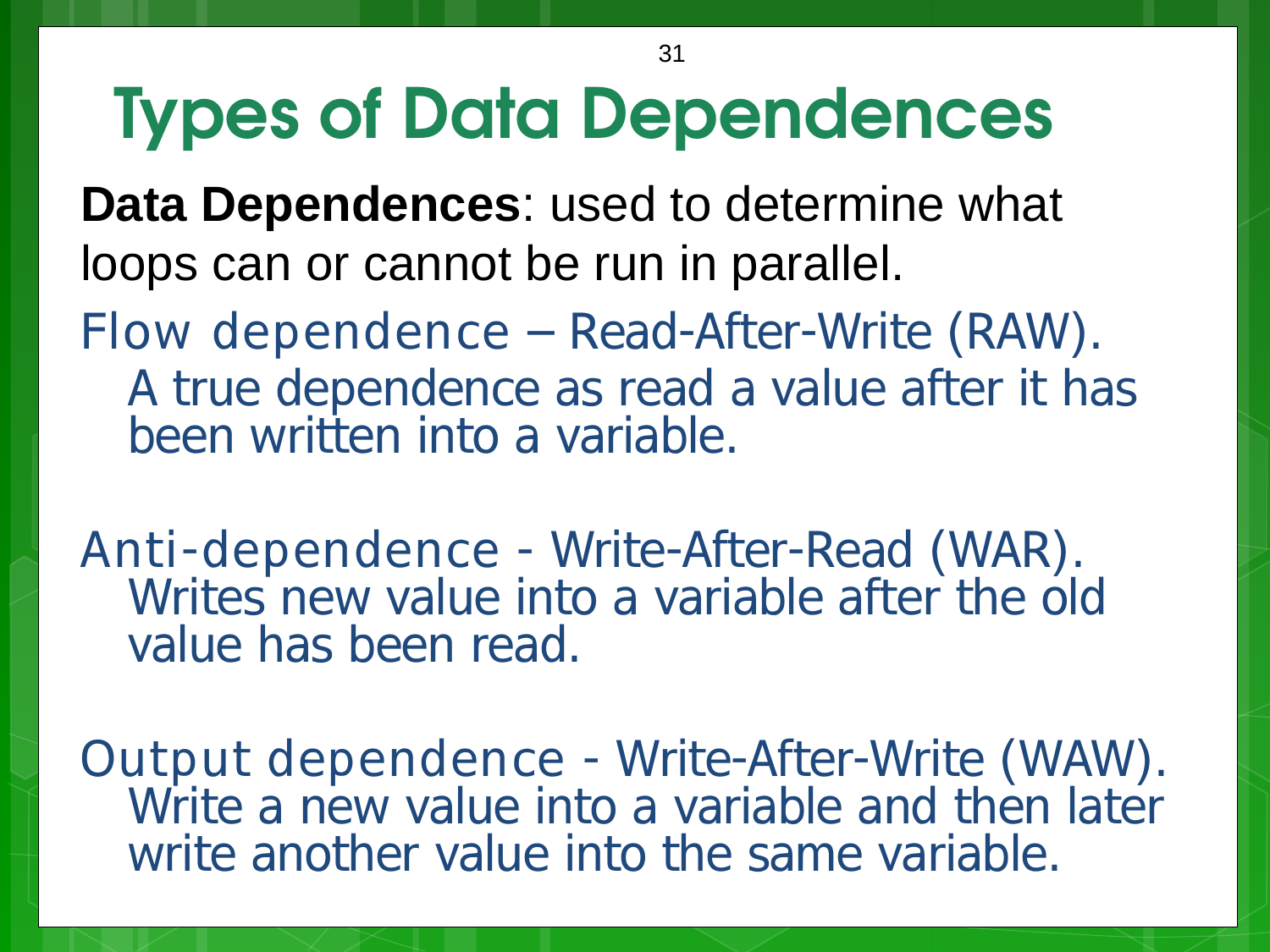

31
# Types of Data Dependences
Data Dependences: used to determine what loops can or cannot be run in parallel.
Flow dependence – Read-After-Write (RAW).
	A true dependence as read a value after it has been written into a variable.

Anti-dependence - Write-After-Read (WAR).  Writes new value into a variable after the old value has been read.

Output dependence - Write-After-Write (WAW).  Write a new value into a variable and then later write another value into the same variable.